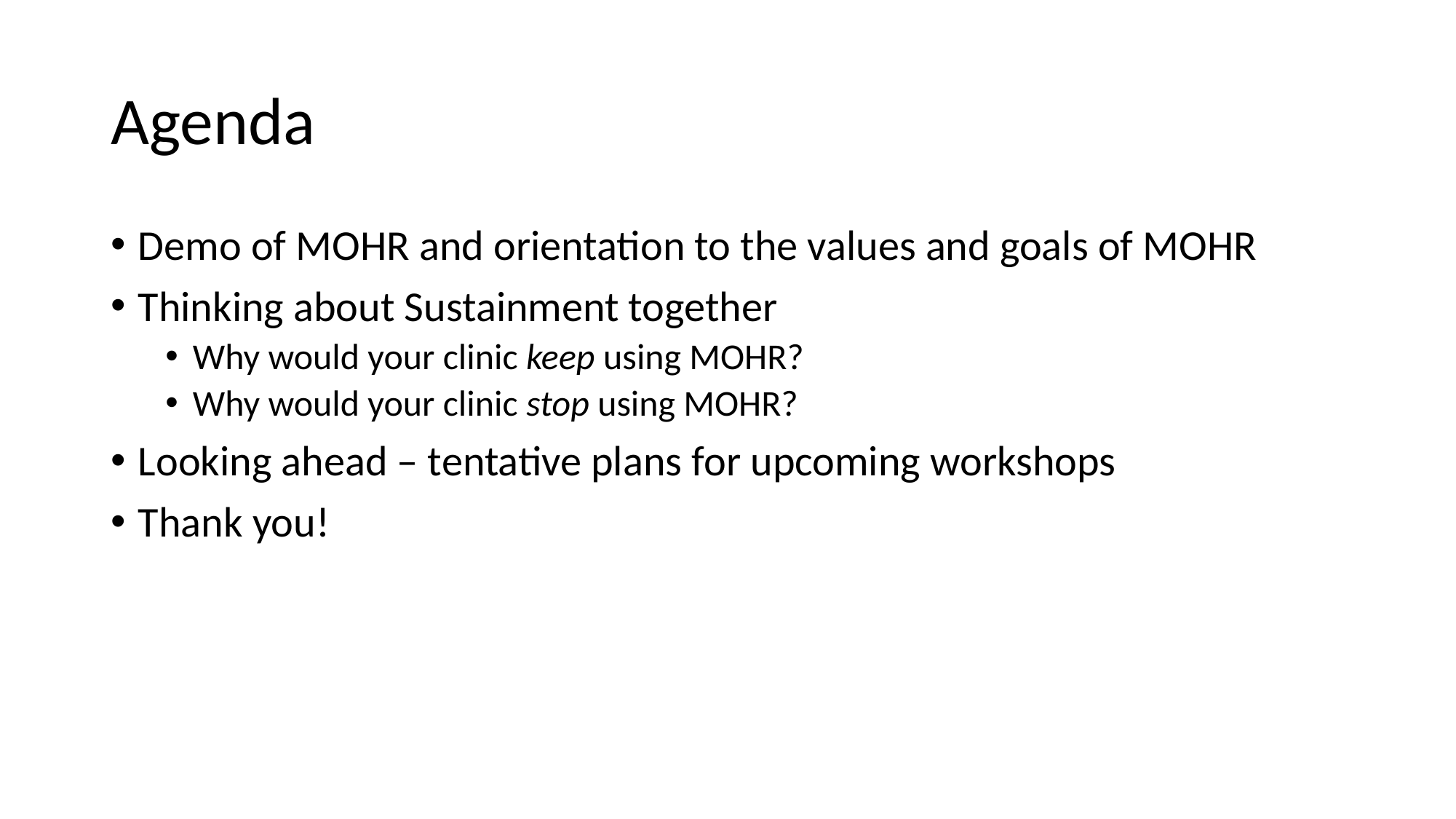

# Agenda
Demo of MOHR and orientation to the values and goals of MOHR
Thinking about Sustainment together
Why would your clinic keep using MOHR?
Why would your clinic stop using MOHR?
Looking ahead – tentative plans for upcoming workshops
Thank you!